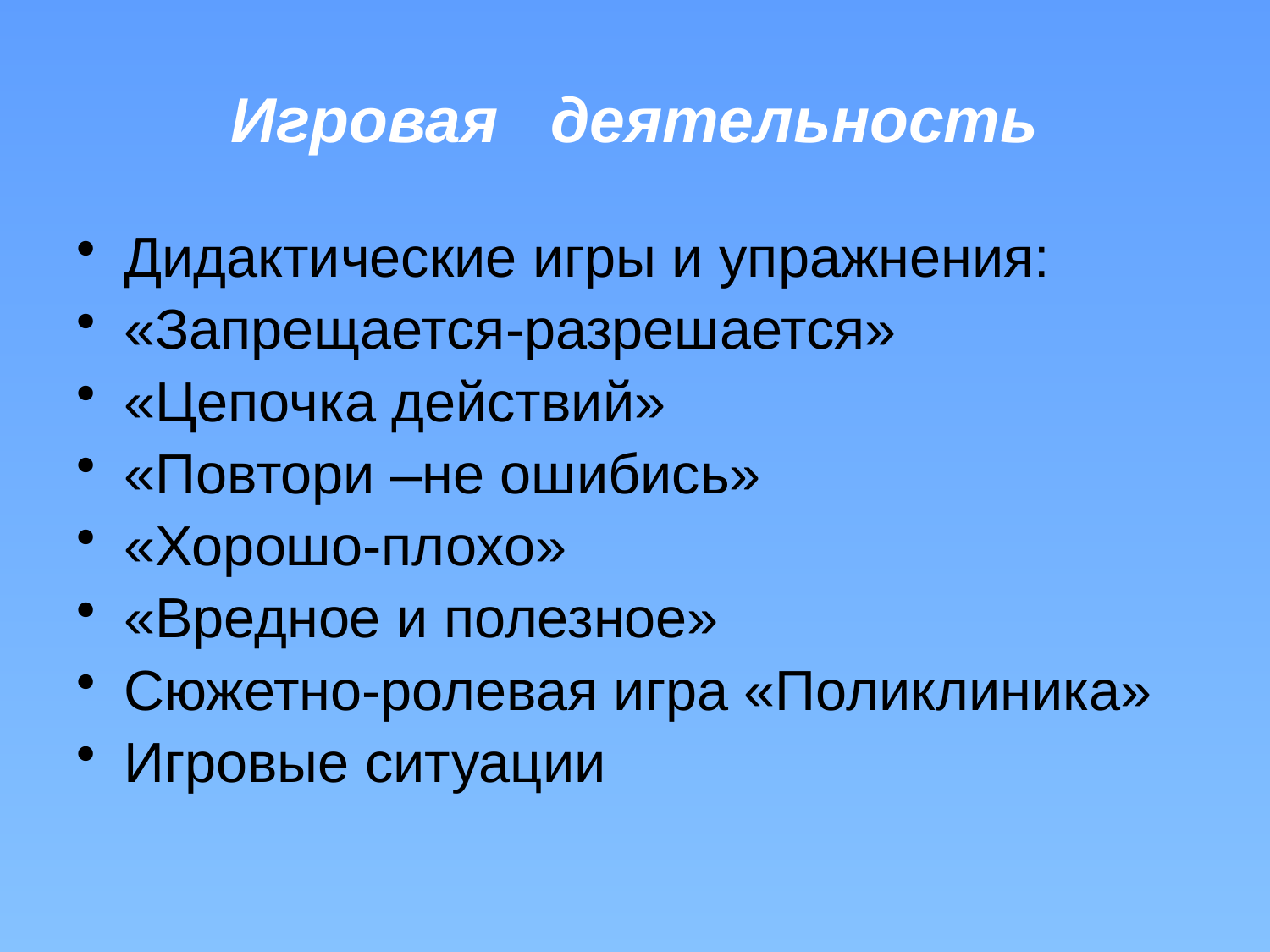

# Игровая   деятельность
Дидактические игры и упражнения:
«Запрещается-разрешается»
«Цепочка действий»
«Повтори –не ошибись»
«Хорошо-плохо»
«Вредное и полезное»
Сюжетно-ролевая игра «Поликлиника»
Игровые ситуации